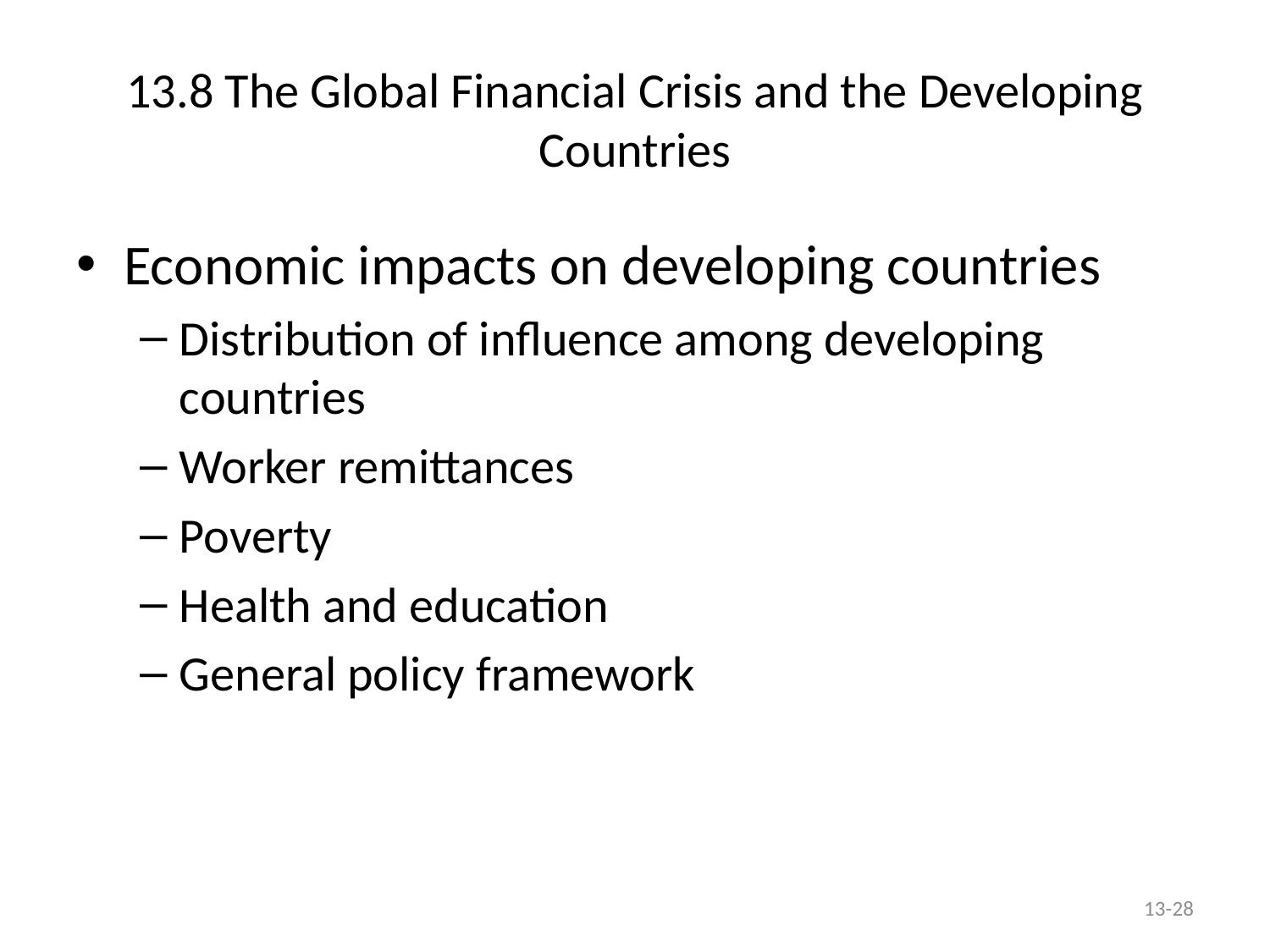

# 13.8 The Global Financial Crisis and the Developing Countries
Economic impacts on developing countries
Distribution of influence among developing countries
Worker remittances
Poverty
Health and education
General policy framework
13-28